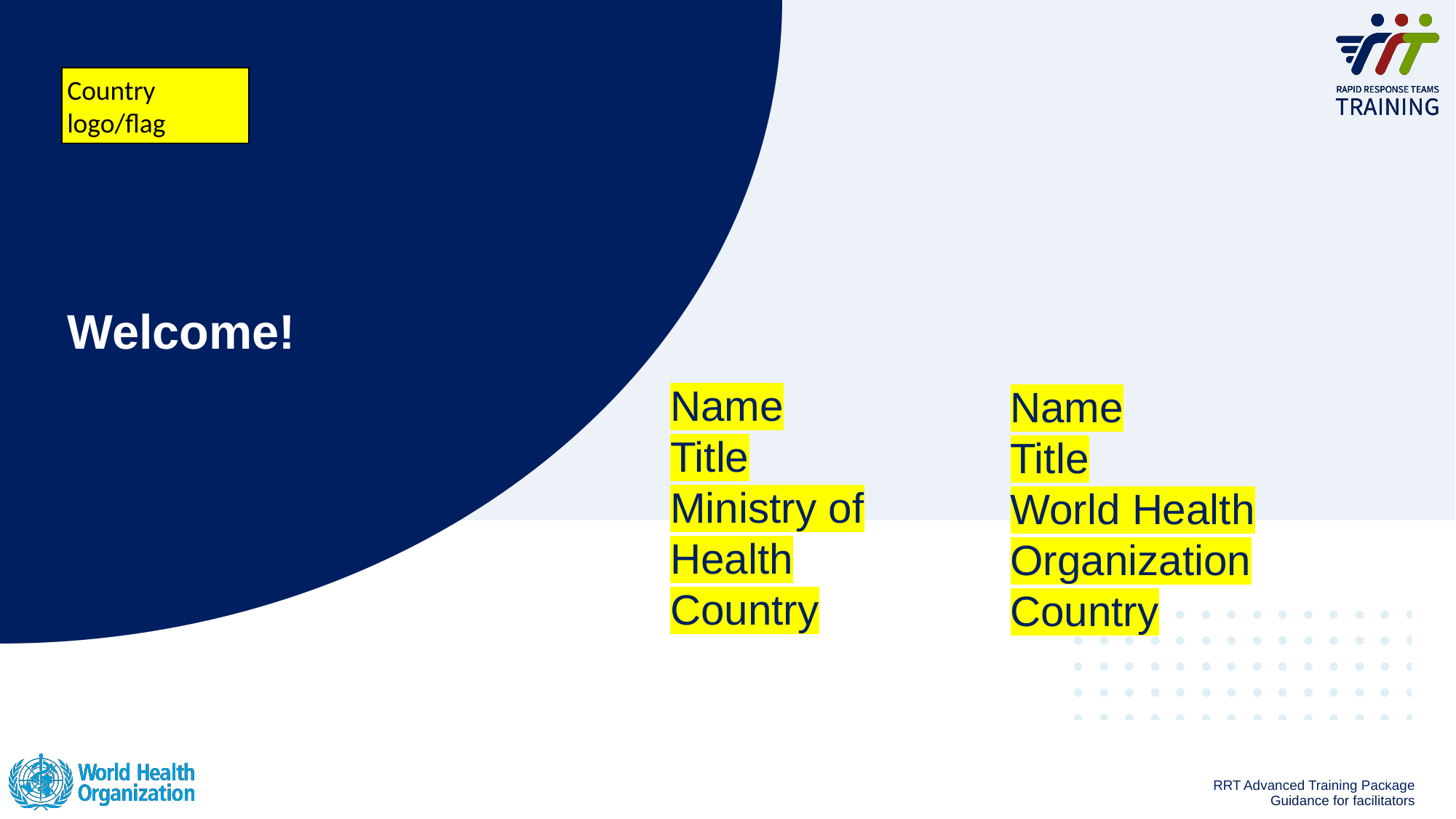

Country logo/flag
# Welcome!
Name
Title
Ministry of Health
Country
Name
Title
World Health Organization
Country
3